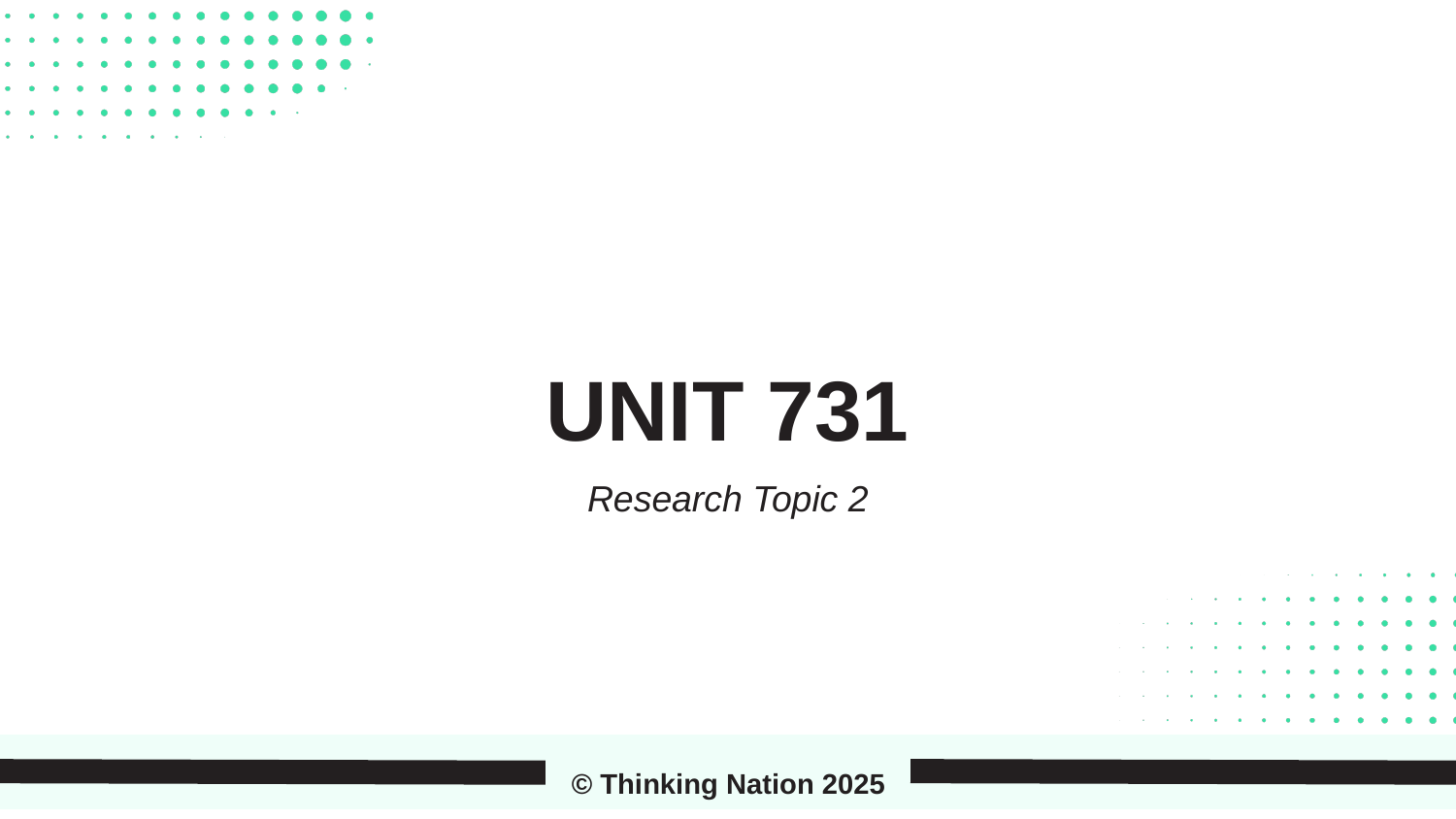

UNIT 731
Research Topic 2

© Thinking Nation 2025